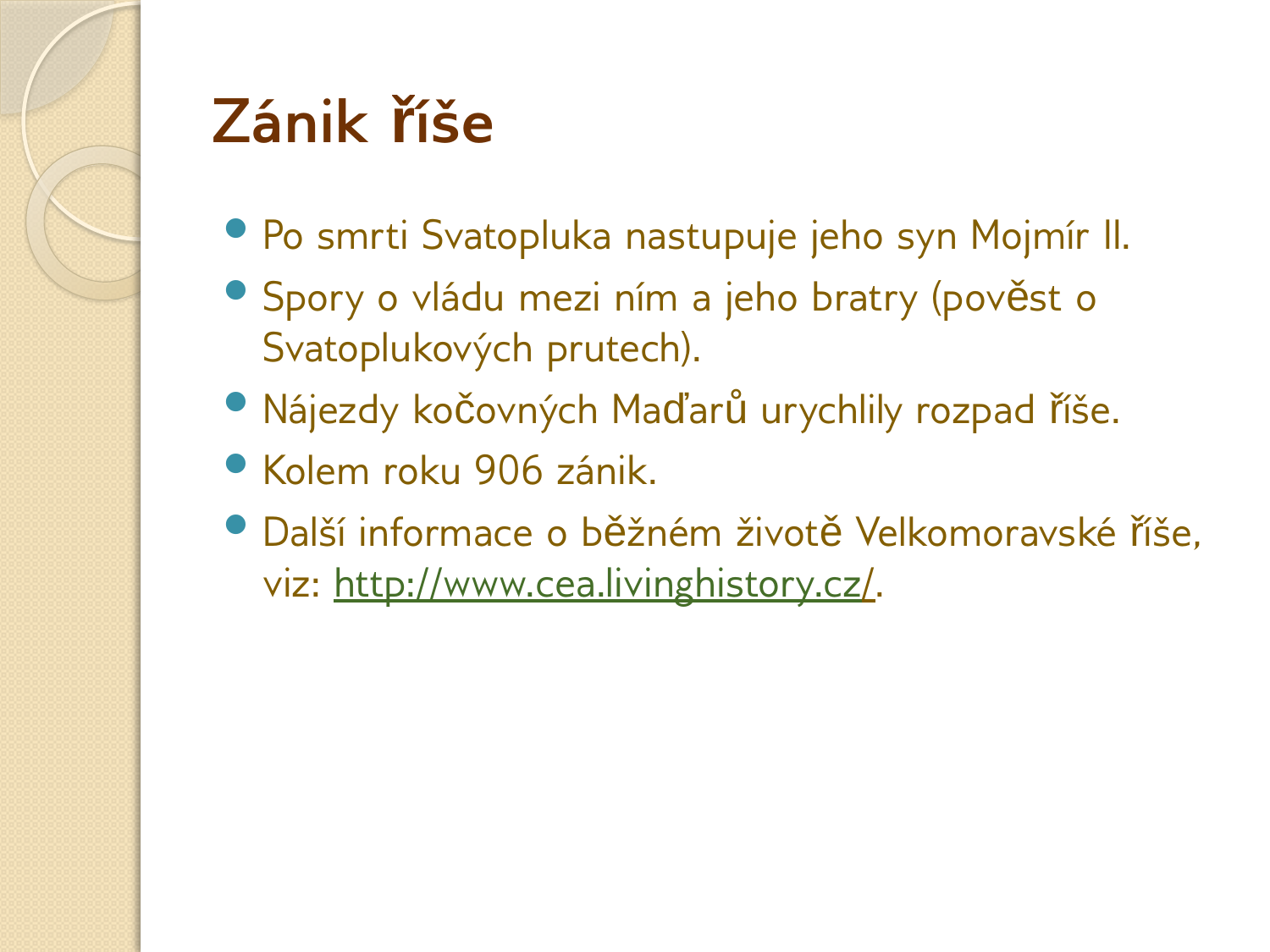

# Zánik říše
Po smrti Svatopluka nastupuje jeho syn Mojmír II.
Spory o vládu mezi ním a jeho bratry (pověst o Svatoplukových prutech).
Nájezdy kočovných Maďarů urychlily rozpad říše.
Kolem roku 906 zánik.
Další informace o běžném životě Velkomoravské říše, viz: http://www.cea.livinghistory.cz/.